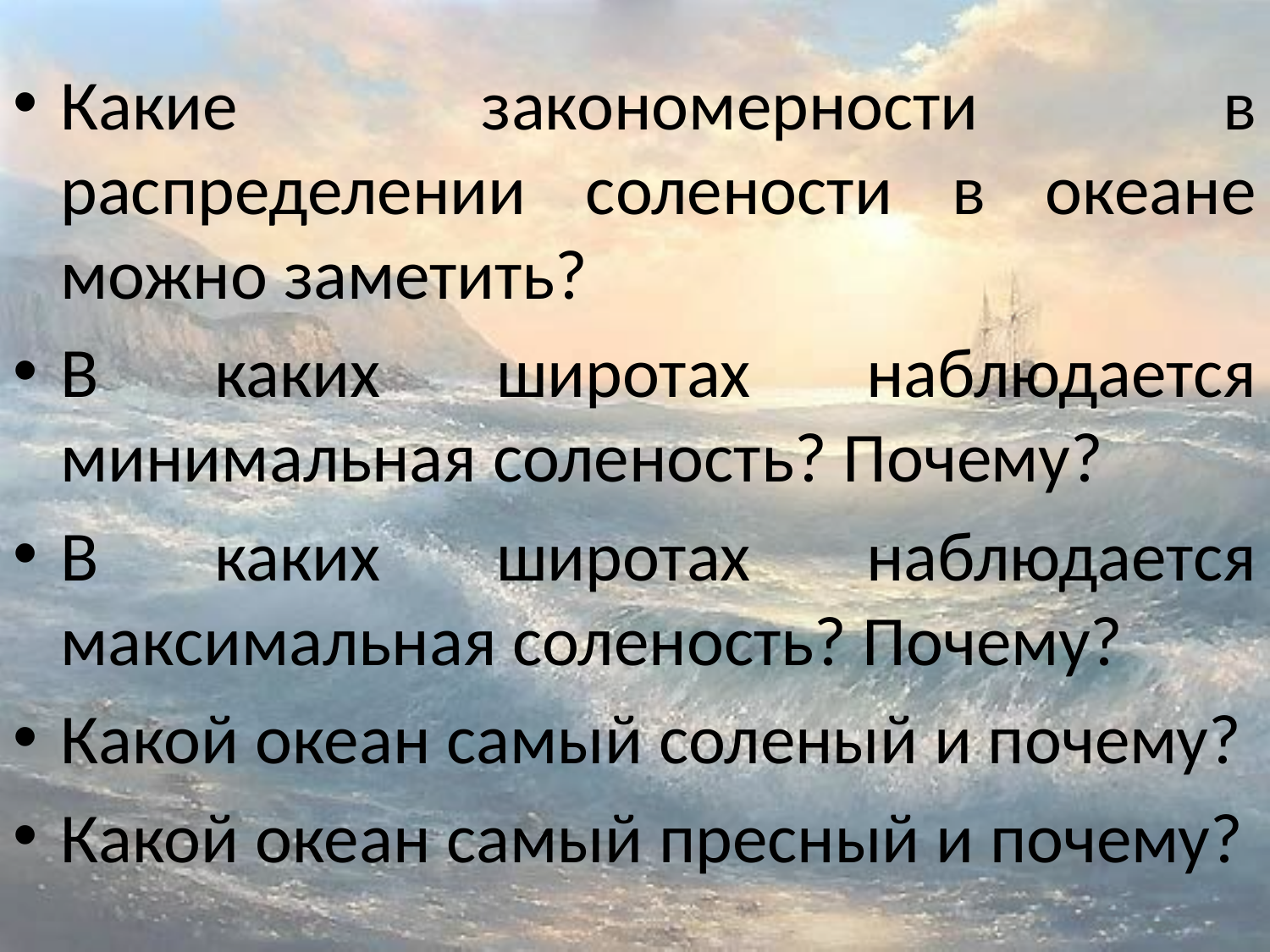

Какие закономерности в распределении солености в океане можно заметить?
В каких широтах наблюдается минимальная соленость? Почему?
В каких широтах наблюдается максимальная соленость? Почему?
Какой океан самый соленый и почему?
Какой океан самый пресный и почему?